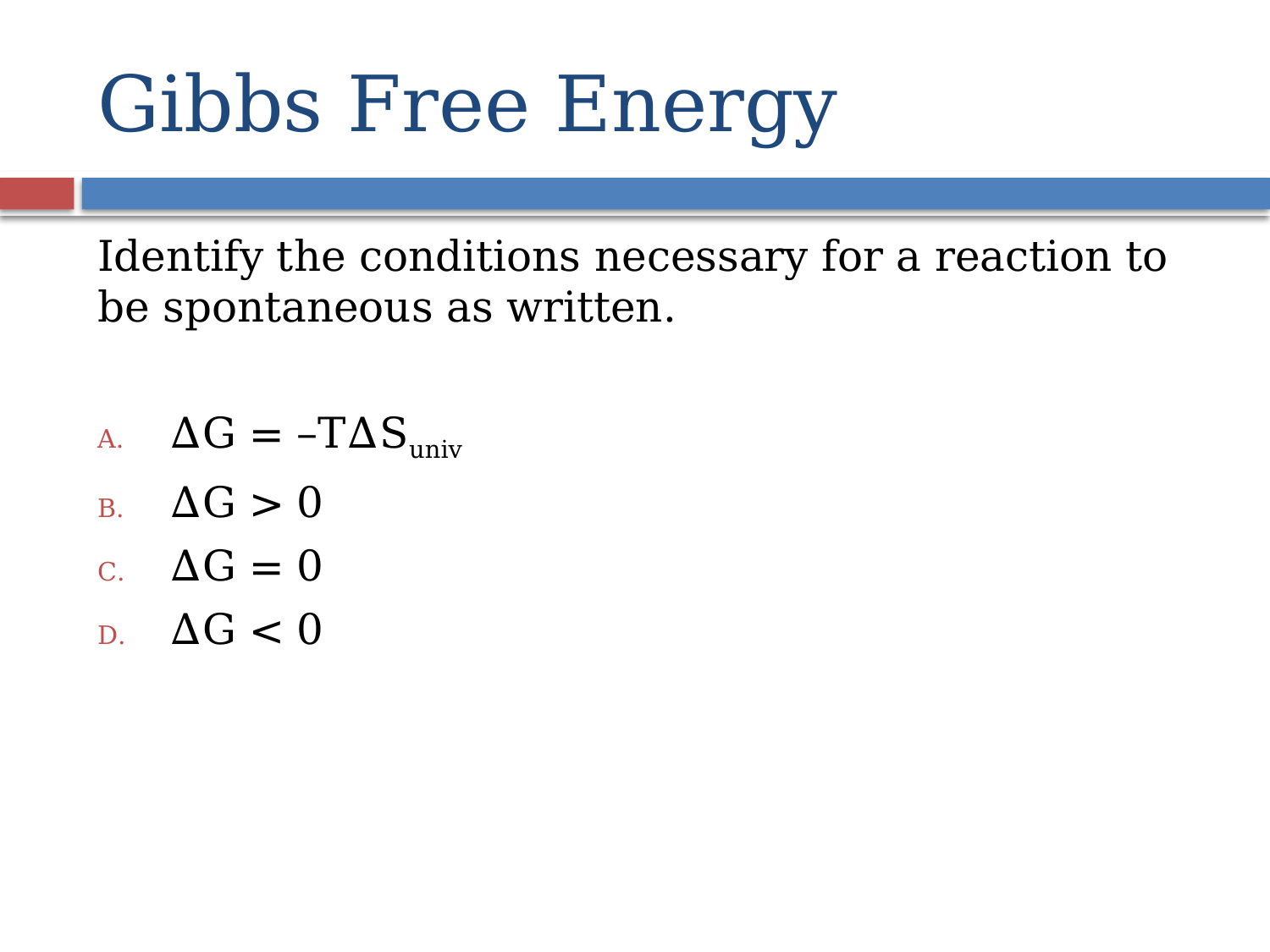

# Gibbs Free Energy
Identify the conditions necessary for a reaction to be spontaneous as written.

ΔG = –TΔSuniv
ΔG > 0
ΔG = 0
ΔG < 0